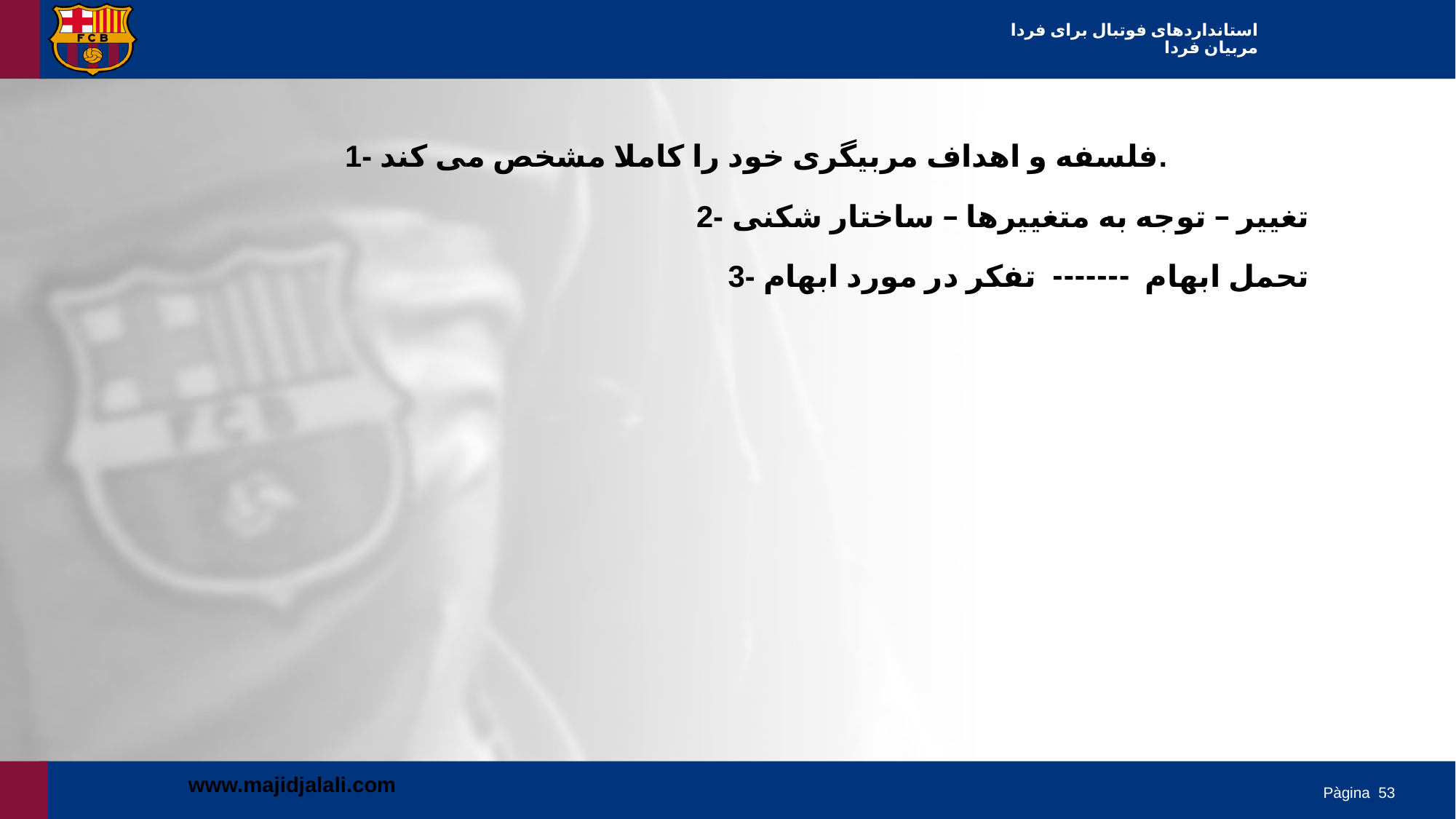

# استانداردهای فوتبال برای فردا مربیان فردا
1- فلسفه و اهداف مربیگری خود را کاملا مشخص می کند.
2- تغییر – توجه به متغییرها – ساختار شکنی
3- تحمل ابهام  -------  تفکر در مورد ابهام
www.majidjalali.com